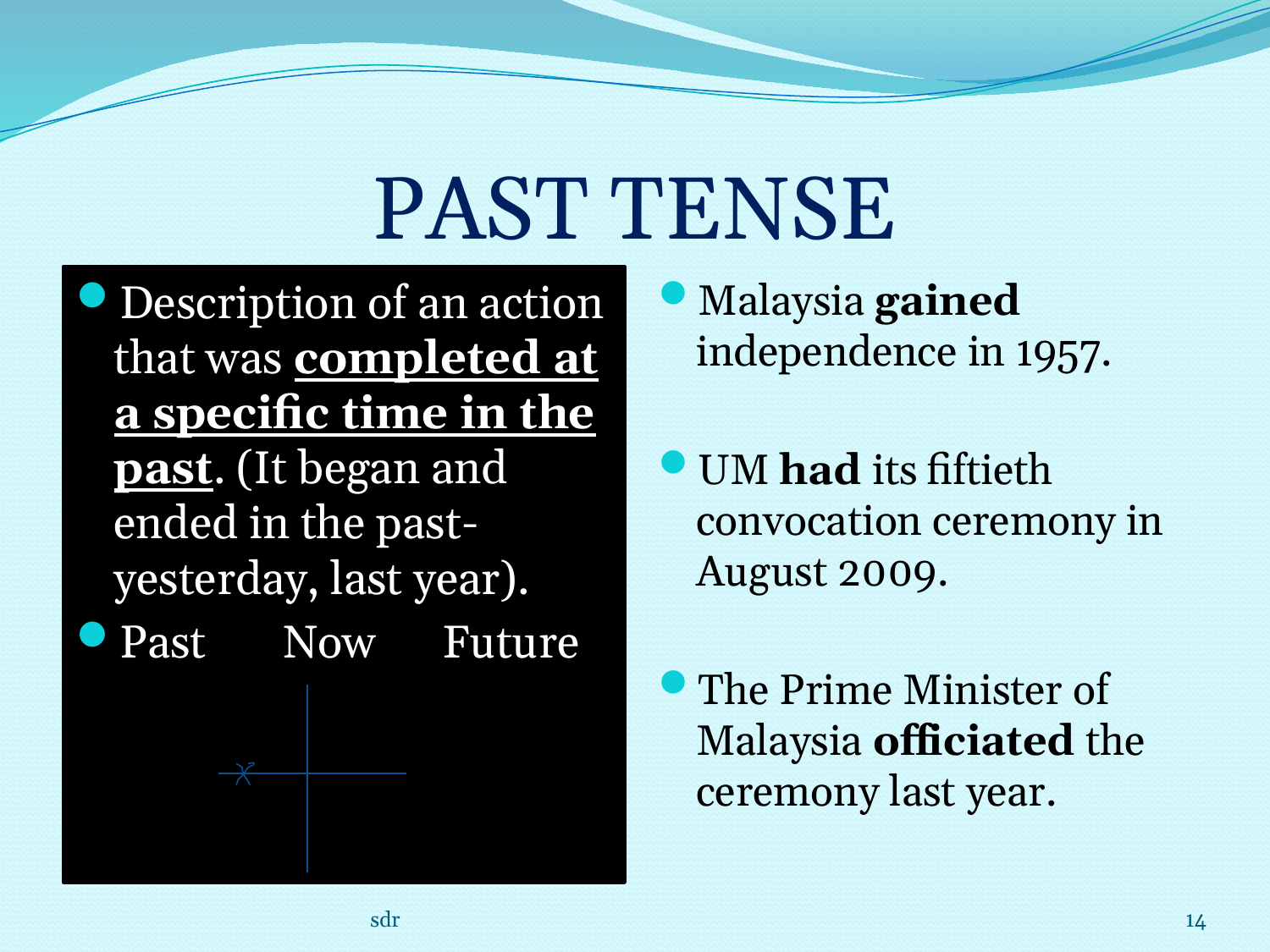

# PAST TENSE
Description of an action that was completed at a specific time in the past. (It began and ended in the past-yesterday, last year).
Past       Now      Future

Malaysia gained independence in 1957.

UM had its fiftieth convocation ceremony in August 2009.

The Prime Minister of Malaysia officiated the ceremony last year.

sdr
14